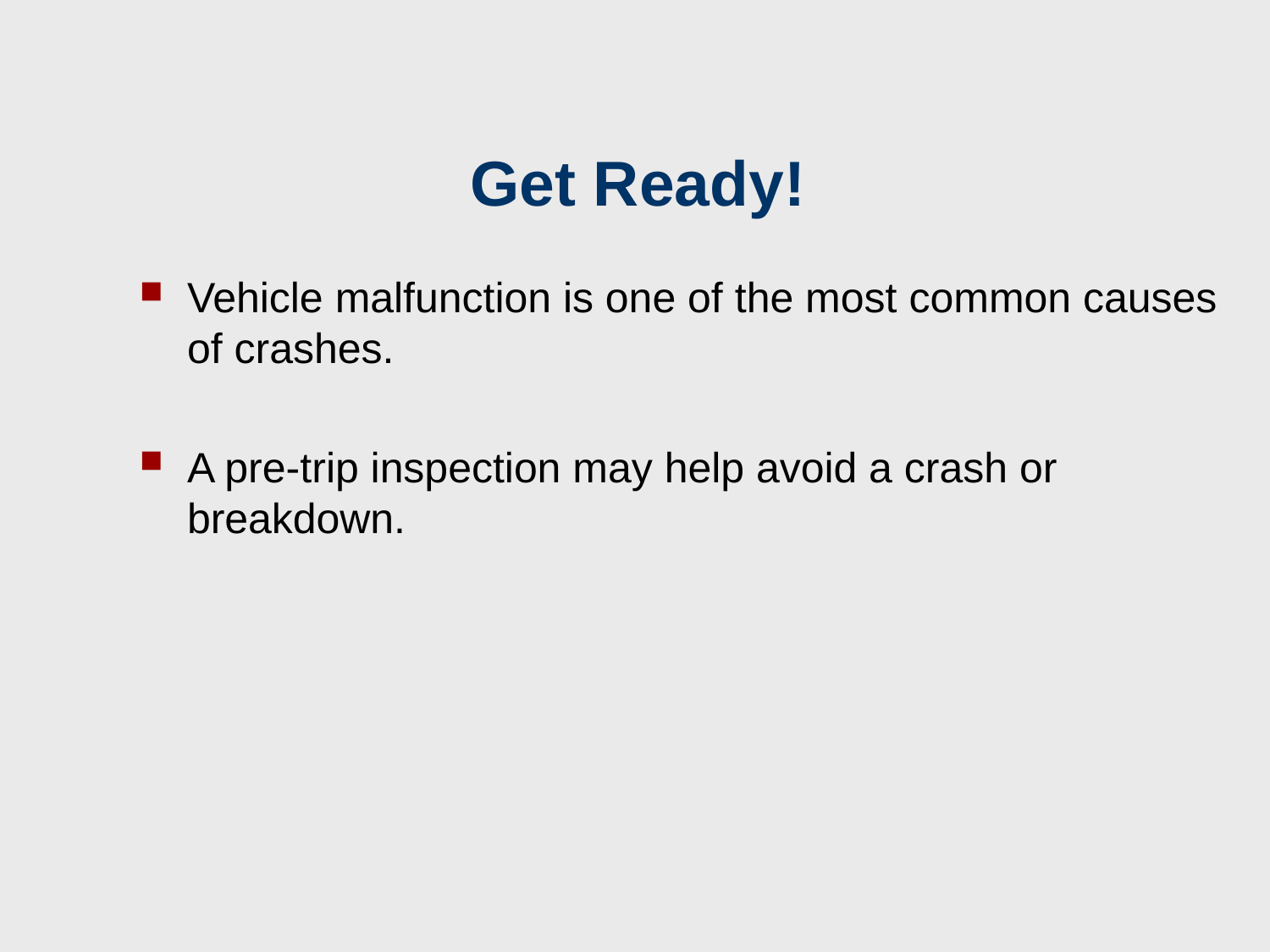

# Get Ready!
Vehicle malfunction is one of the most common causes of crashes.

A pre-trip inspection may help avoid a crash or breakdown.